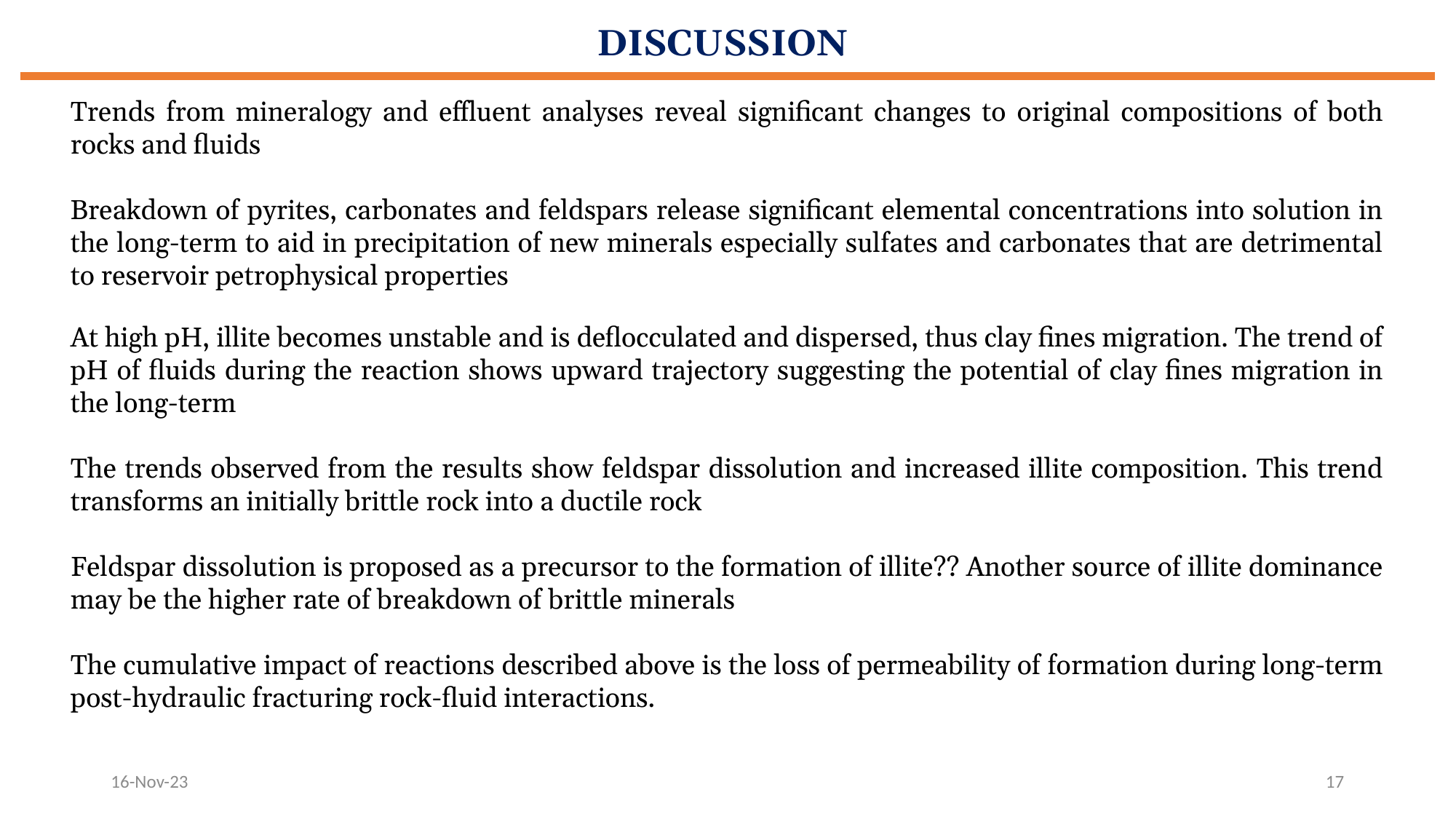

# DISCUSSION
Trends from mineralogy and effluent analyses reveal significant changes to original compositions of both rocks and fluids

Breakdown of pyrites, carbonates and feldspars release significant elemental concentrations into solution in the long-term to aid in precipitation of new minerals especially sulfates and carbonates that are detrimental to reservoir petrophysical properties

At high pH, illite becomes unstable and is deflocculated and dispersed, thus clay fines migration. The trend of pH of fluids during the reaction shows upward trajectory suggesting the potential of clay fines migration in the long-term

The trends observed from the results show feldspar dissolution and increased illite composition. This trend transforms an initially brittle rock into a ductile rock

Feldspar dissolution is proposed as a precursor to the formation of illite?? Another source of illite dominance may be the higher rate of breakdown of brittle minerals

The cumulative impact of reactions described above is the loss of permeability of formation during long-term post-hydraulic fracturing rock-fluid interactions.

16-Nov-23
17